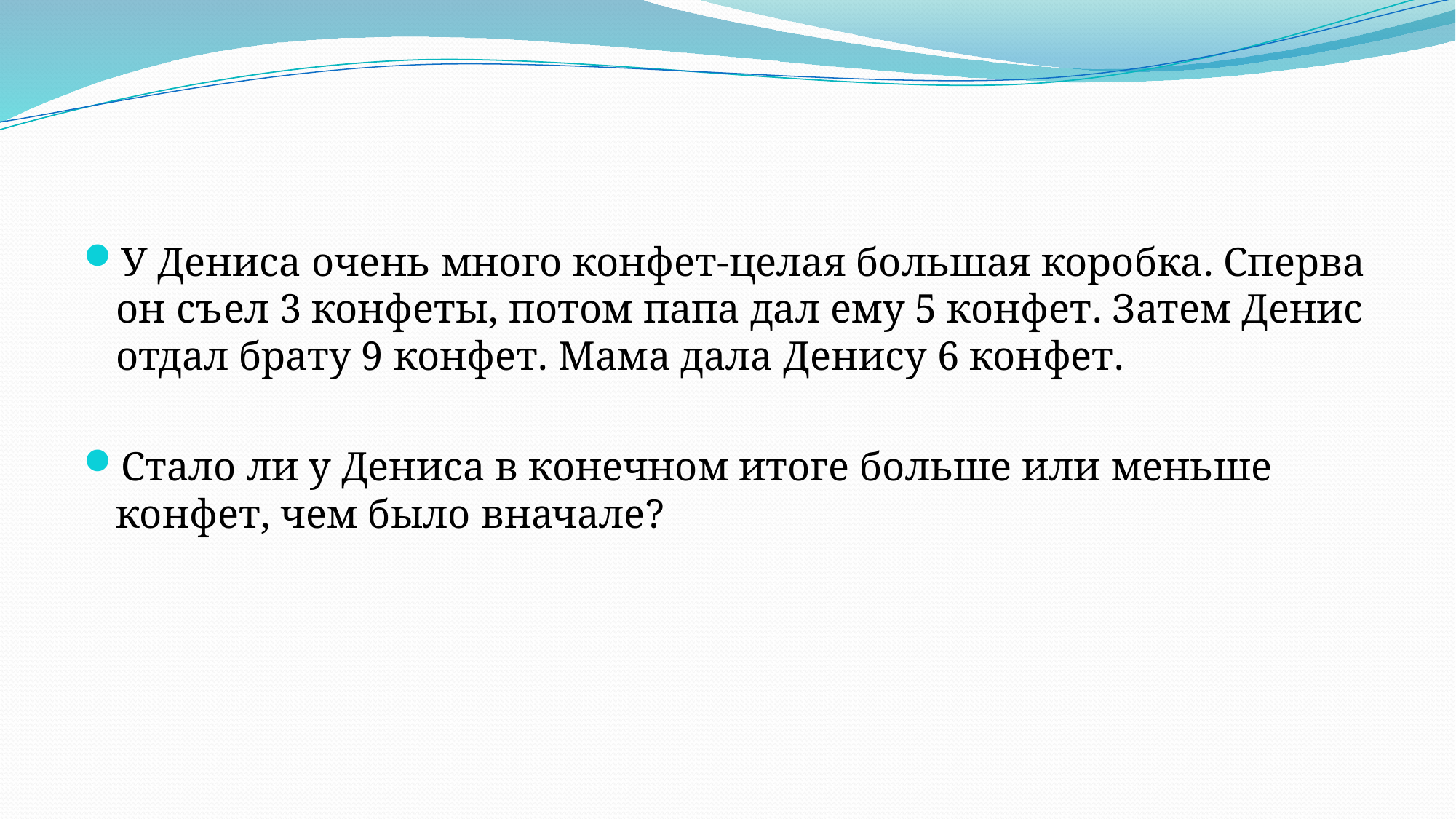

#
У Дениса очень много конфет-целая большая коробка. Сперва он съел 3 конфеты, потом папа дал ему 5 конфет. Затем Денис отдал брату 9 конфет. Мама дала Денису 6 конфет.

Стало ли у Дениса в конечном итоге больше или меньше конфет, чем было вначале?